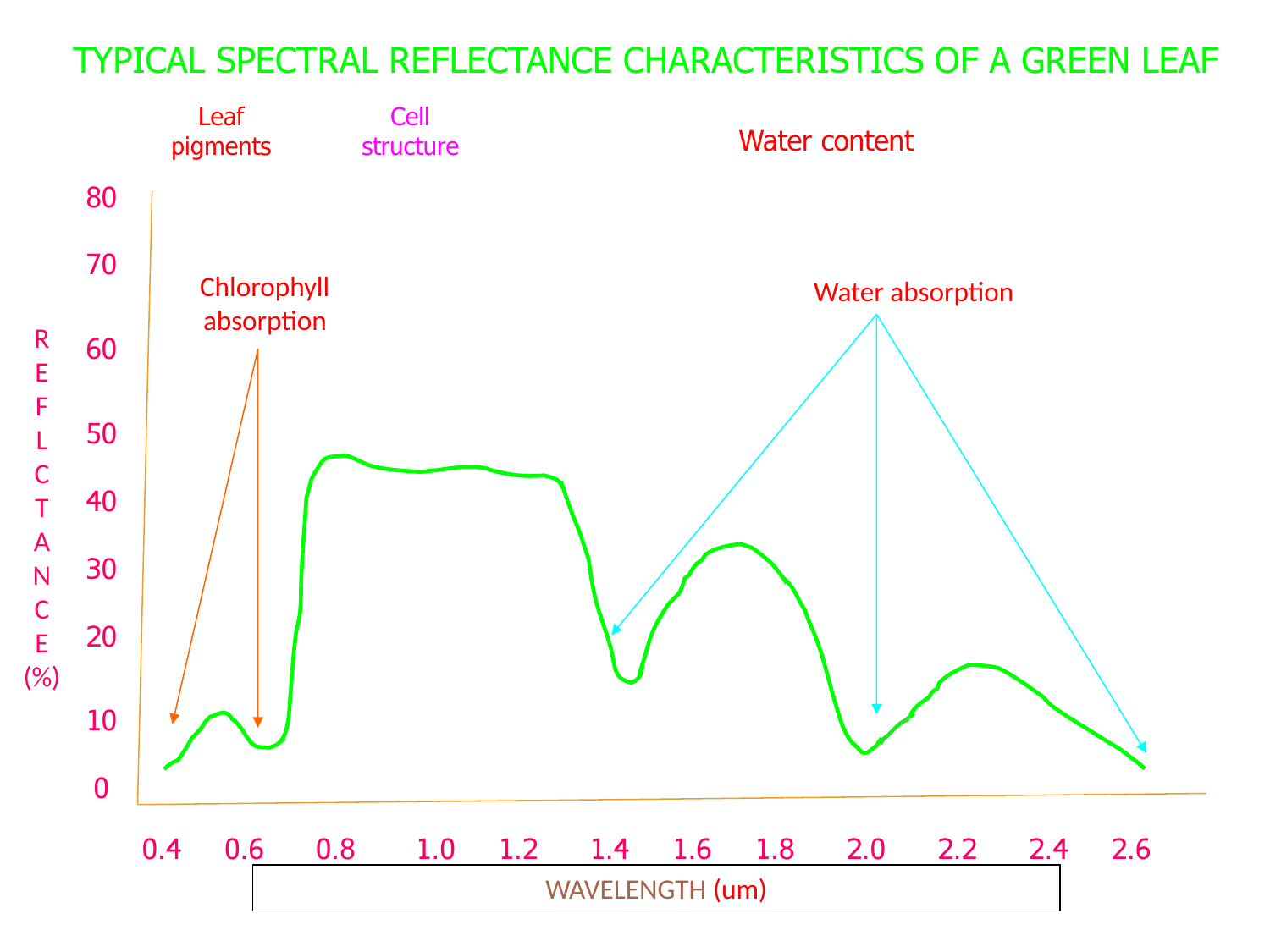

TYPICAL SPECTRAL REFLECTANCE CHARACTERISTICS OF A GREEN LEAF

80

70

60

50

40

30

20

10

0

R
E
F
L
C
T
A
N
C
E
(%)

0.4     0.6      0.8       1.0     1.2      1.4     1.6     1.8      2.0      2.2      2.4     2.6
WAVELENGTH (um)
Leaf
pigments

Chlorophyll
absorption
Cell
structure

Water content

Water absorption